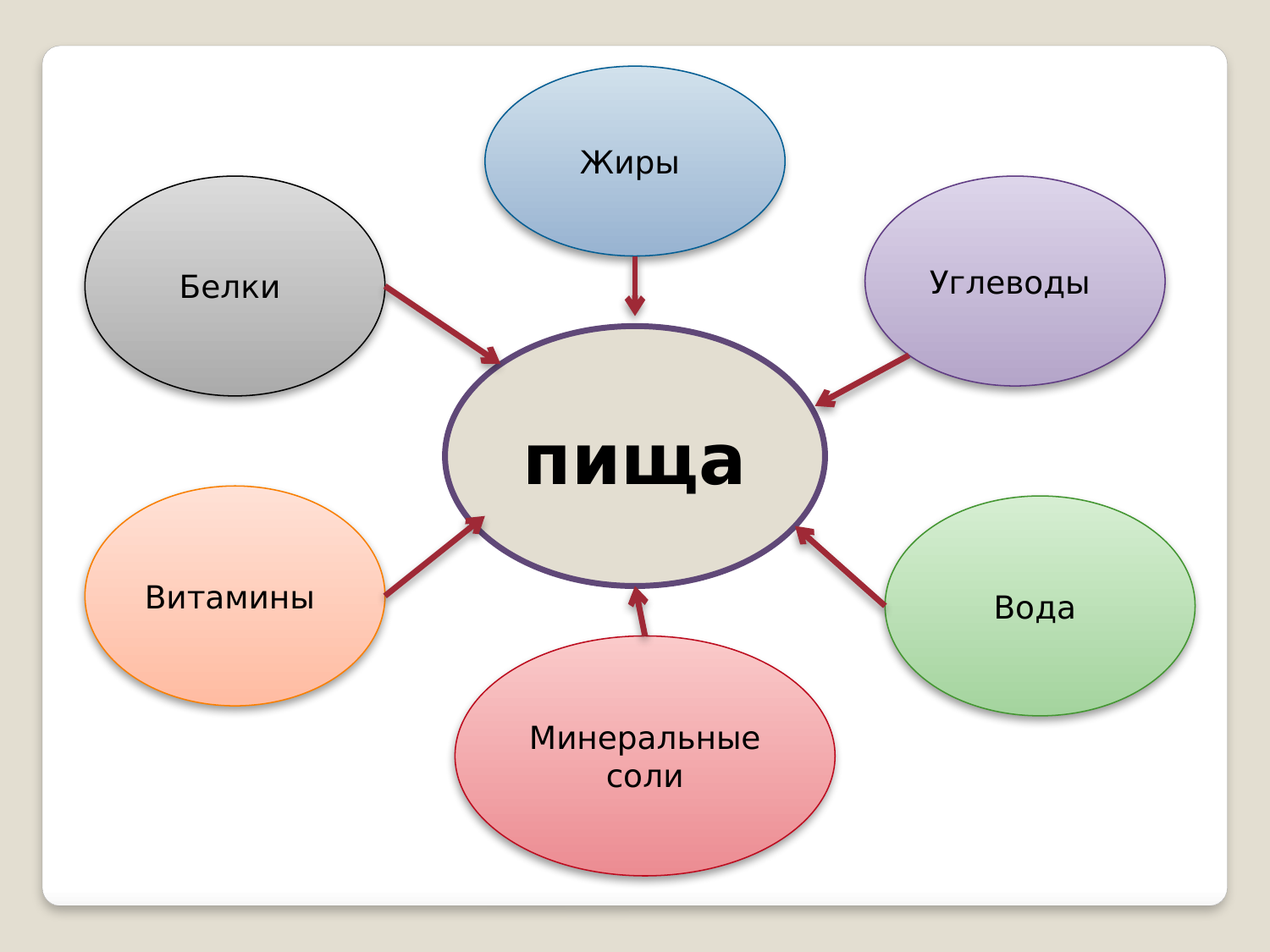

Жиры
Белки
Углеводы
пища
Витамины
Вода
Минеральные соли